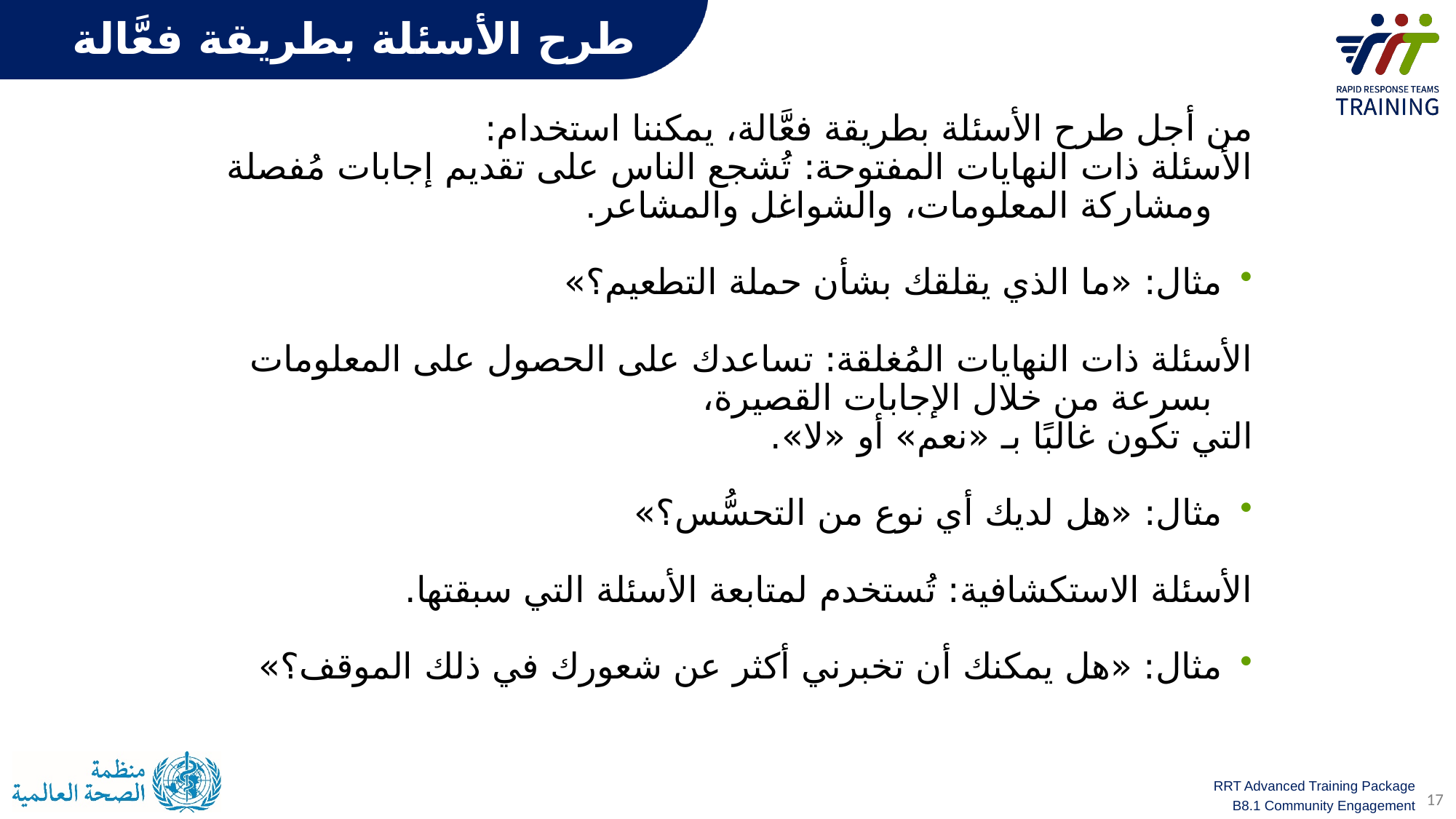

طرح الأسئلة بطريقة فعَّالة
من أجل طرح الأسئلة بطريقة فعَّالة، يمكننا استخدام:
الأسئلة ذات النهايات المفتوحة: تُشجع الناس على تقديم إجابات مُفصلة ومشاركة المعلومات، والشواغل والمشاعر.

مثال: «ما الذي يقلقك بشأن حملة التطعيم؟»

الأسئلة ذات النهايات المُغلقة: تساعدك على الحصول على المعلومات بسرعة من خلال الإجابات القصيرة،
التي تكون غالبًا بـ «نعم» أو «لا».

مثال: «هل لديك أي نوع من التحسُّس؟»

الأسئلة الاستكشافية: تُستخدم لمتابعة الأسئلة التي سبقتها.

مثال: «هل يمكنك أن تخبرني أكثر عن شعورك في ذلك الموقف؟»